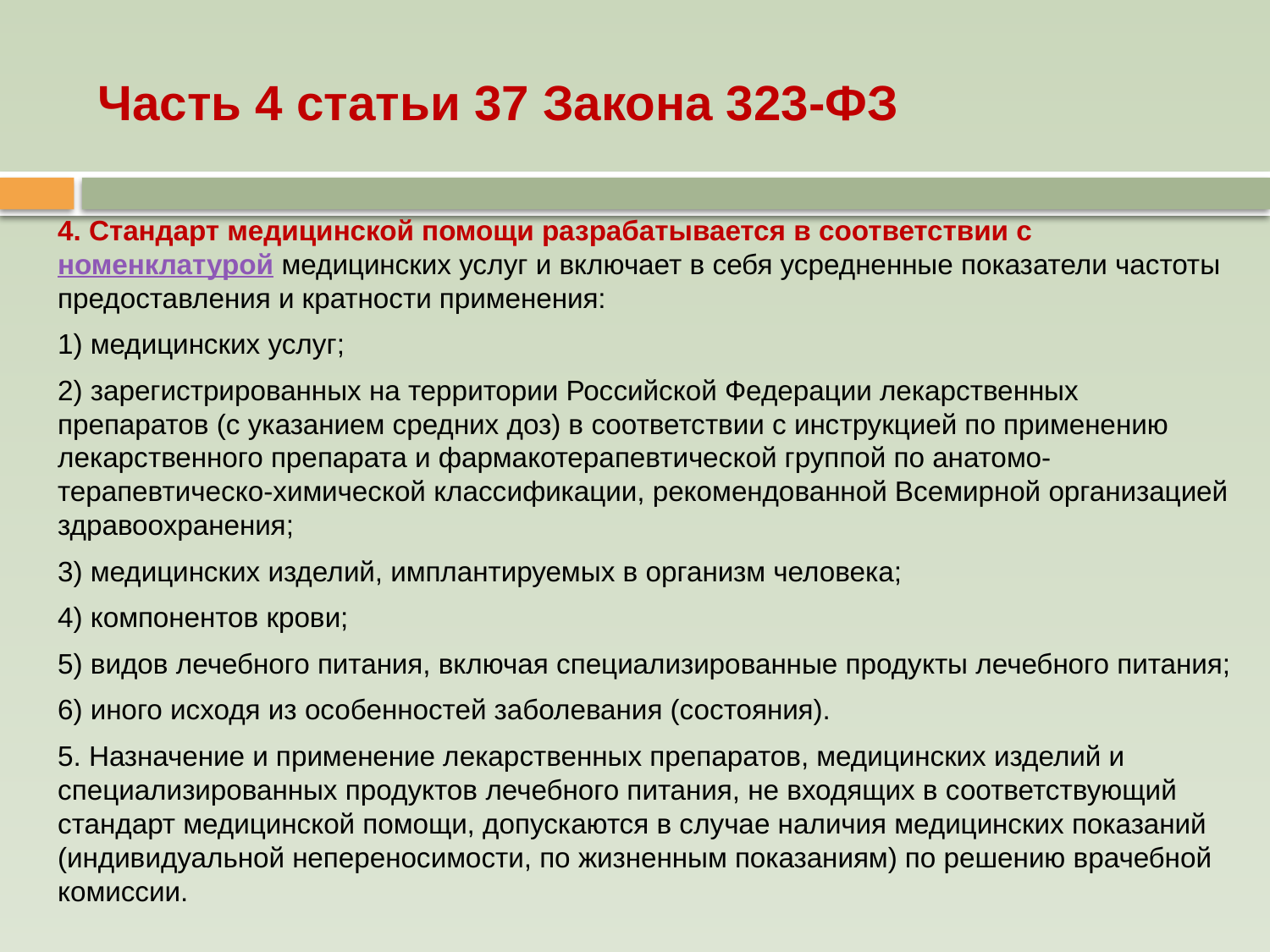

# Часть 4 статьи 37 Закона 323-ФЗ
4. Стандарт медицинской помощи разрабатывается в соответствии с номенклатурой медицинских услуг и включает в себя усредненные показатели частоты предоставления и кратности применения:
1) медицинских услуг;
2) зарегистрированных на территории Российской Федерации лекарственных препаратов (с указанием средних доз) в соответствии с инструкцией по применению лекарственного препарата и фармакотерапевтической группой по анатомо-терапевтическо-химической классификации, рекомендованной Всемирной организацией здравоохранения;
3) медицинских изделий, имплантируемых в организм человека;
4) компонентов крови;
5) видов лечебного питания, включая специализированные продукты лечебного питания;
6) иного исходя из особенностей заболевания (состояния).
5. Назначение и применение лекарственных препаратов, медицинских изделий и специализированных продуктов лечебного питания, не входящих в соответствующий стандарт медицинской помощи, допускаются в случае наличия медицинских показаний (индивидуальной непереносимости, по жизненным показаниям) по решению врачебной комиссии.